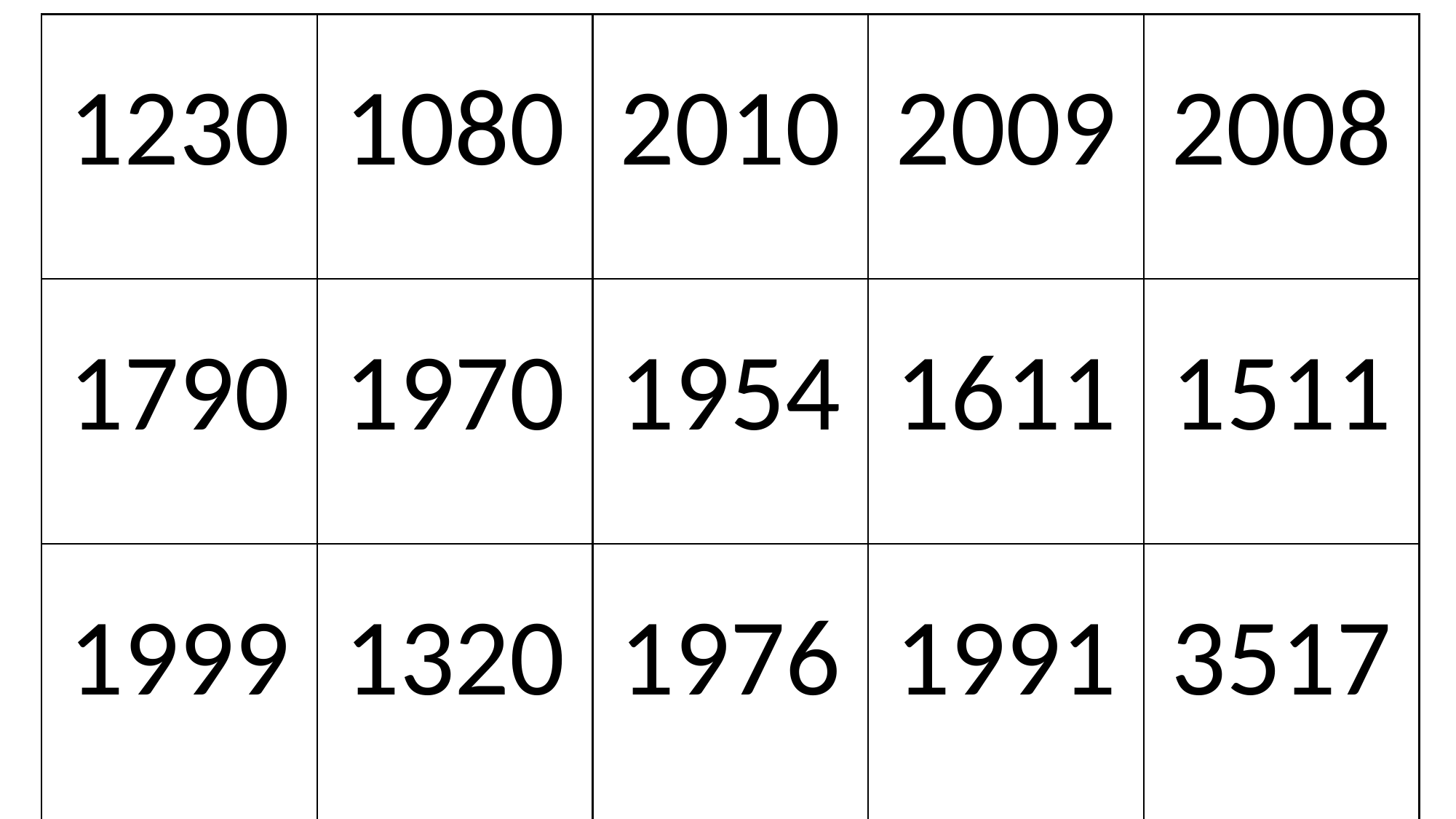

1230

1080

2010

2009

2008

1790

1970

1954

1611

1511

1999

1320

1976

1991

3517